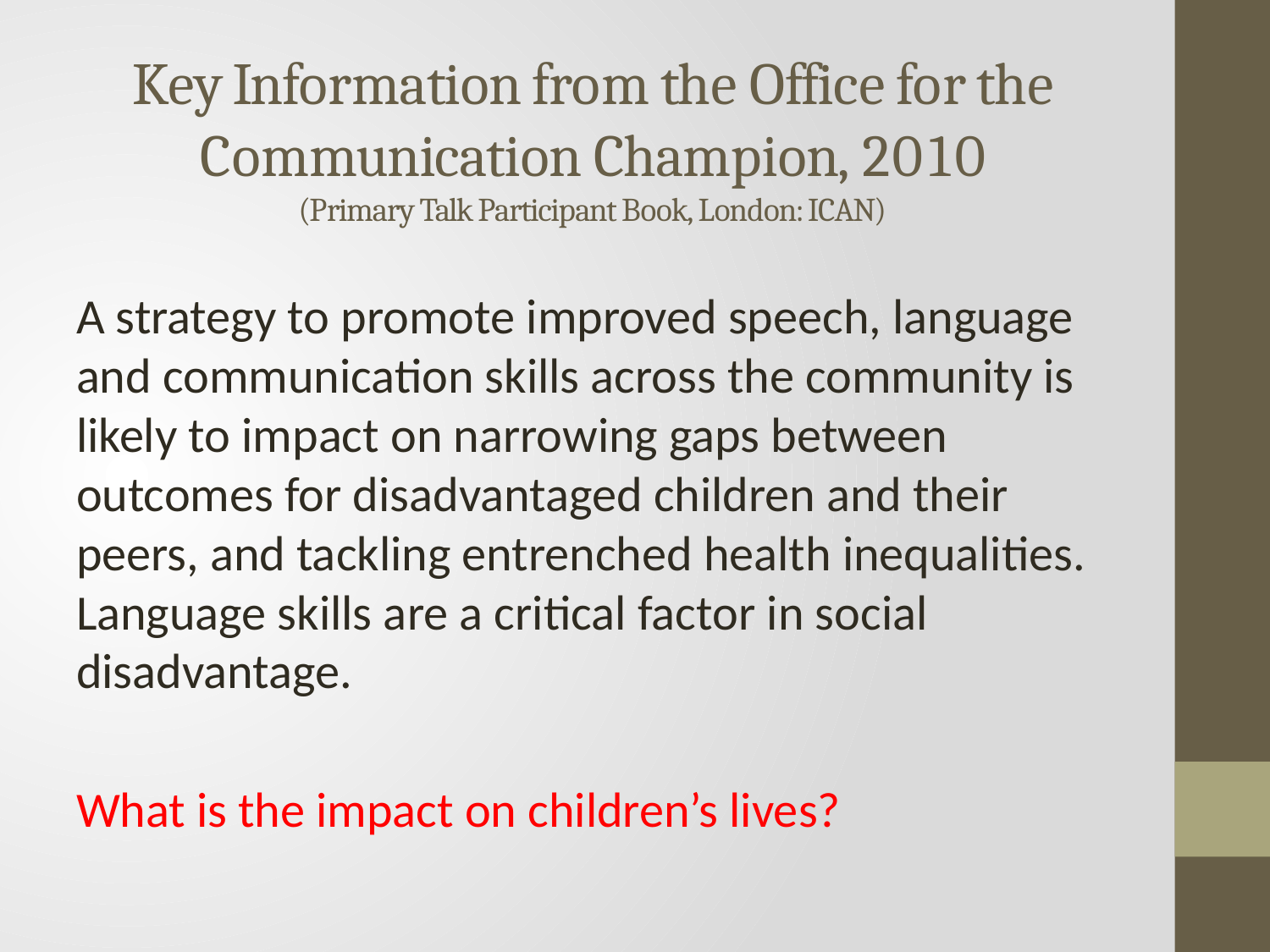

# Key Information from the Office for the Communication Champion, 2010 (Primary Talk Participant Book, London: ICAN)

A strategy to promote improved speech, language and communication skills across the community is likely to impact on narrowing gaps between outcomes for disadvantaged children and their peers, and tackling entrenched health inequalities. Language skills are a critical factor in social disadvantage.

What is the impact on children’s lives?